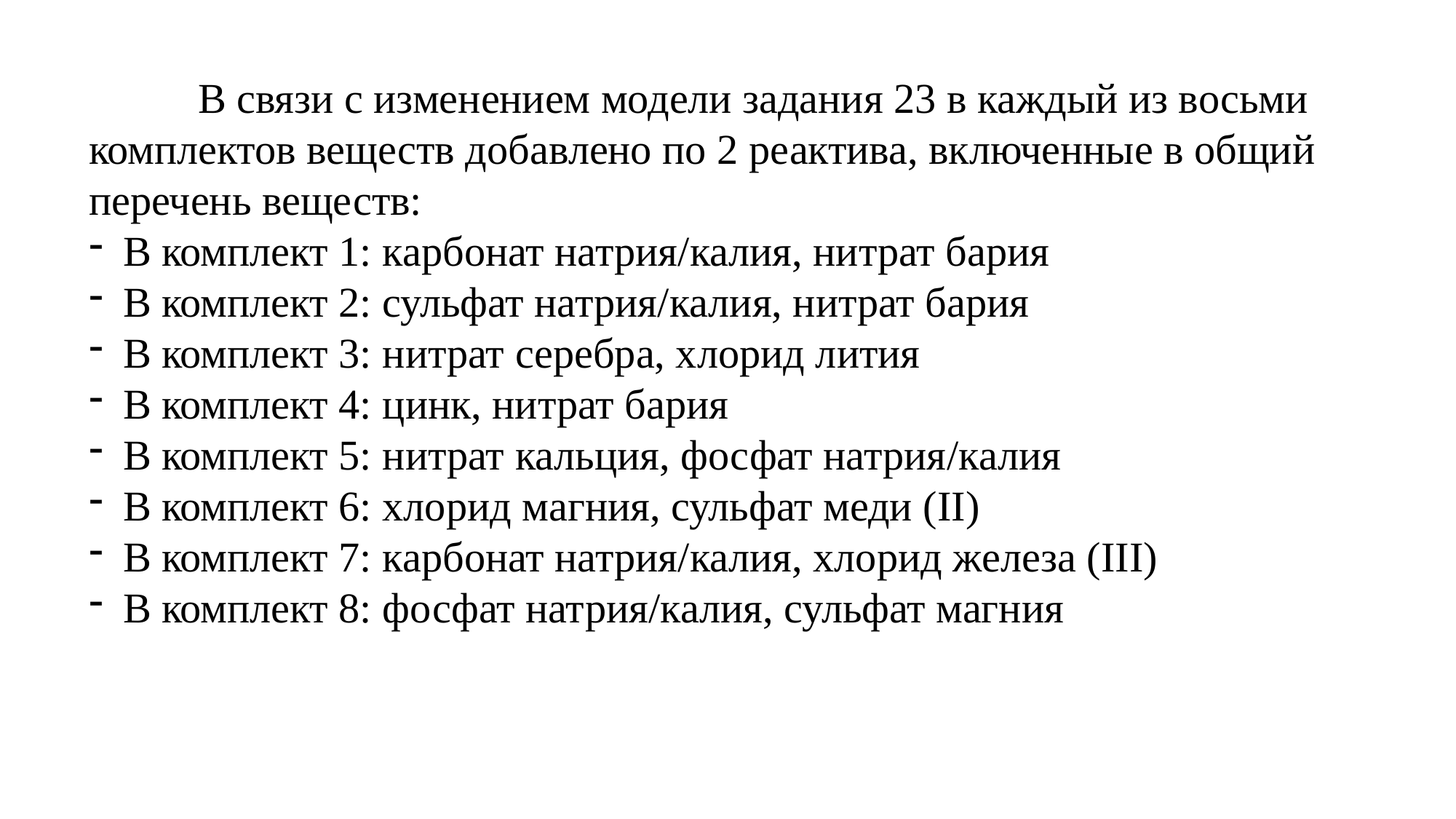

В связи с изменением модели задания 23 в каждый из восьми комплектов веществ добавлено по 2 реактива, включенные в общий перечень веществ:
В комплект 1: карбонат натрия/калия, нитрат бария
В комплект 2: сульфат натрия/калия, нитрат бария
В комплект 3: нитрат серебра, хлорид лития
В комплект 4: цинк, нитрат бария
В комплект 5: нитрат кальция, фосфат натрия/калия
В комплект 6: хлорид магния, сульфат меди (II)
В комплект 7: карбонат натрия/калия, хлорид железа (III)
В комплект 8: фосфат натрия/калия, сульфат магния